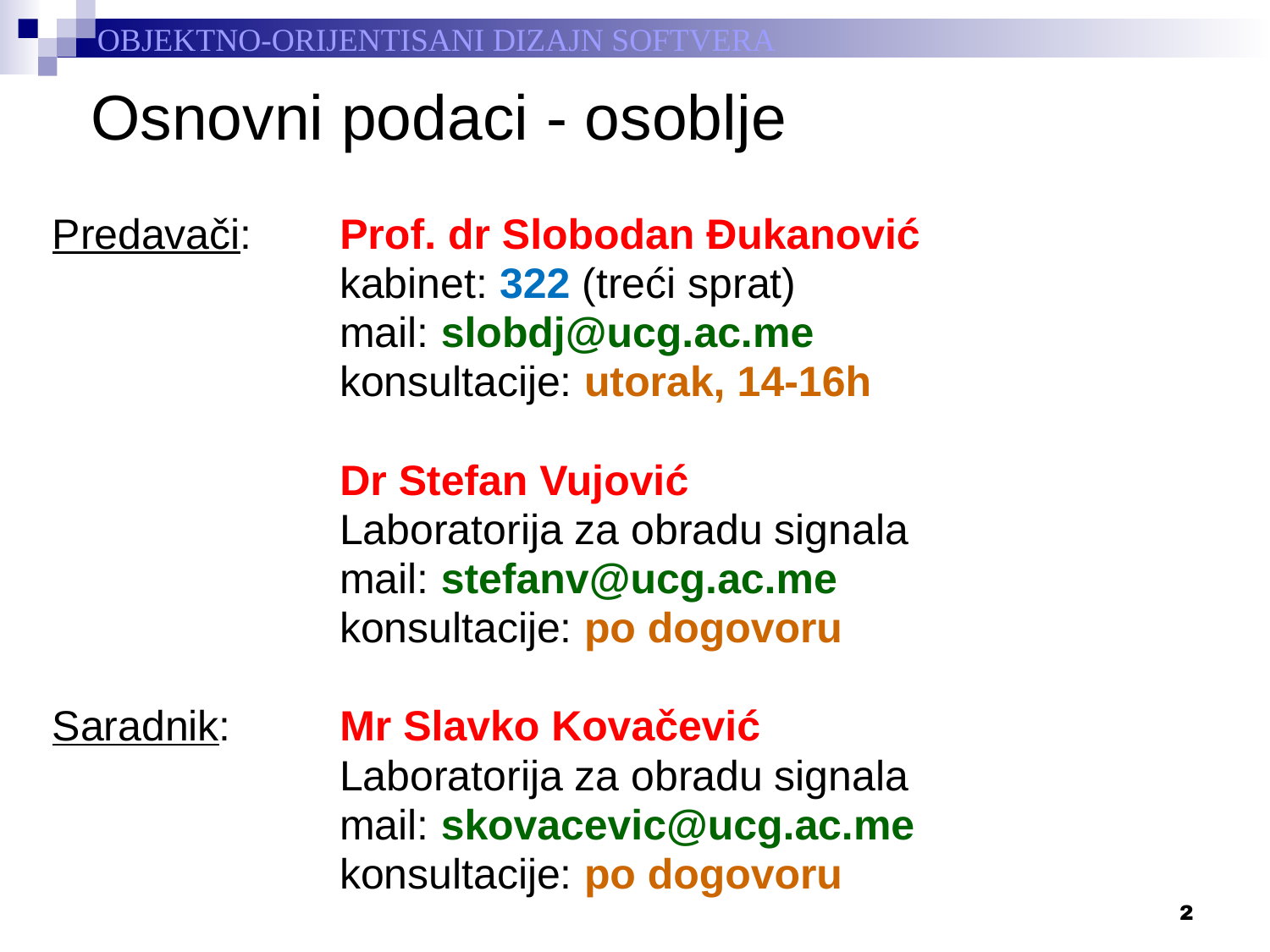

# Osnovni podaci - osoblje
Predavači:	Prof. dr Slobodan Đukanović
			kabinet: 322 (treći sprat)
			mail: slobdj@ucg.ac.me
			konsultacije: utorak, 14-16h

			Dr Stefan Vujović
			Laboratorija za obradu signala
			mail: stefanv@ucg.ac.me
			konsultacije: po dogovoru

Saradnik:	Mr Slavko Kovačević
			Laboratorija za obradu signala
			mail: skovacevic@ucg.ac.me
			konsultacije: po dogovoru
2